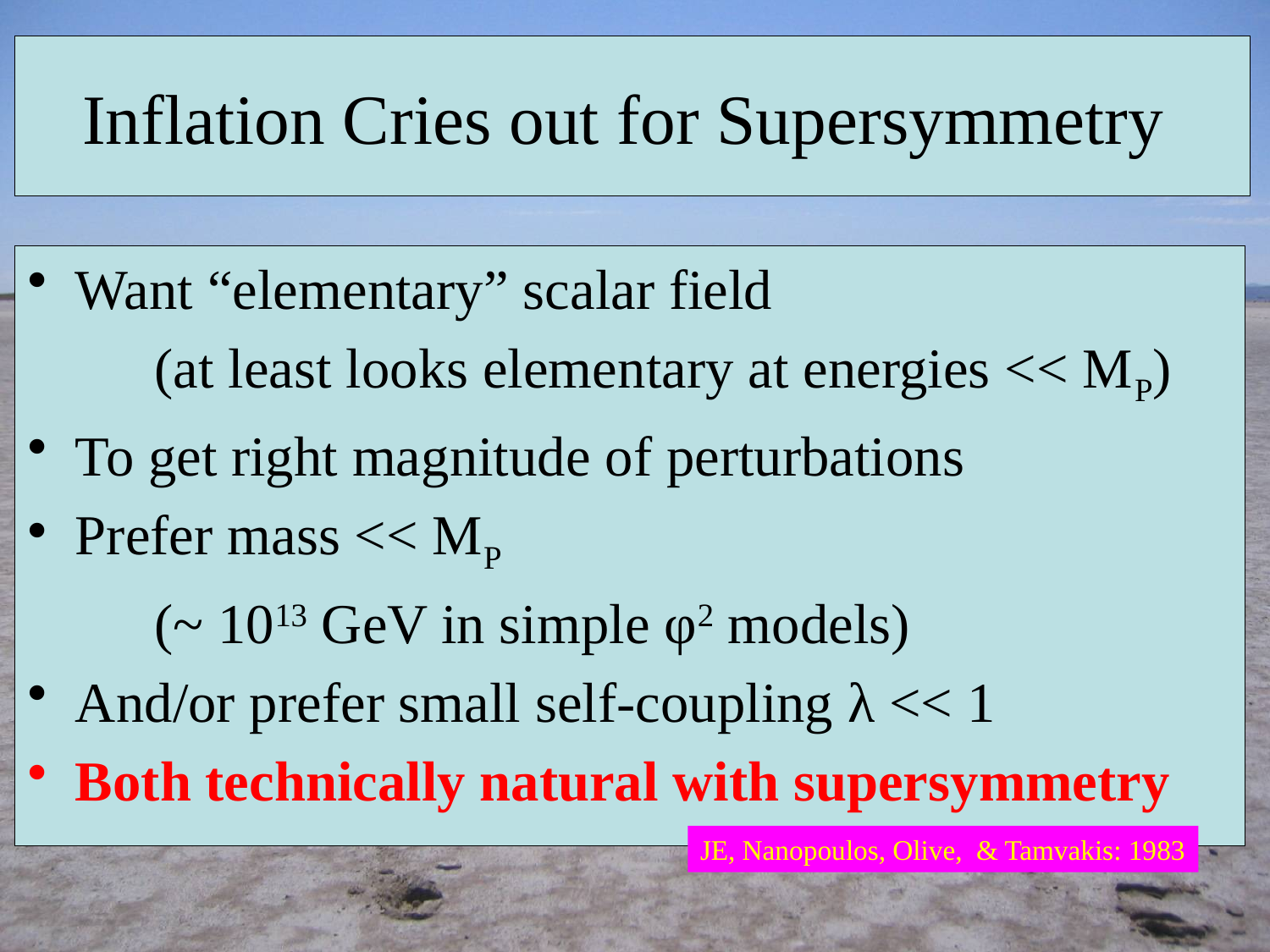

# Inflation Cries out for Supersymmetry
Want “elementary” scalar field
	(at least looks elementary at energies << MP)
To get right magnitude of perturbations
Prefer mass << MP
	(~ 1013 GeV in simple φ2 models)
And/or prefer small self-coupling λ << 1
Both technically natural with supersymmetry

JE, Nanopoulos, Olive,  & Tamvakis: 1983